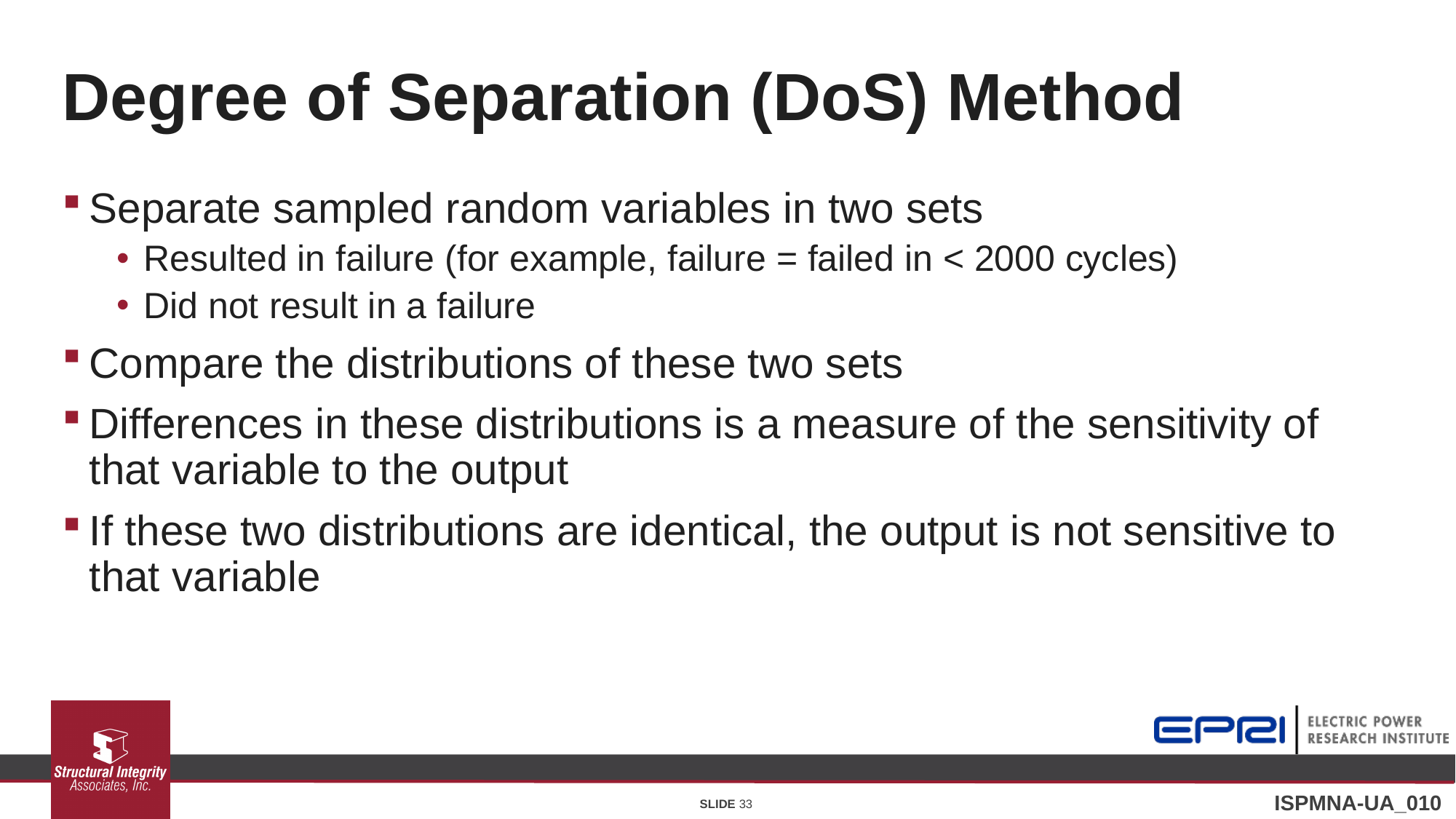

# Degree of Separation (DoS) Method
Separate sampled random variables in two sets
Resulted in failure (for example, failure = failed in < 2000 cycles)
Did not result in a failure
Compare the distributions of these two sets
Differences in these distributions is a measure of the sensitivity of that variable to the output
If these two distributions are identical, the output is not sensitive to that variable

SLIDE 33